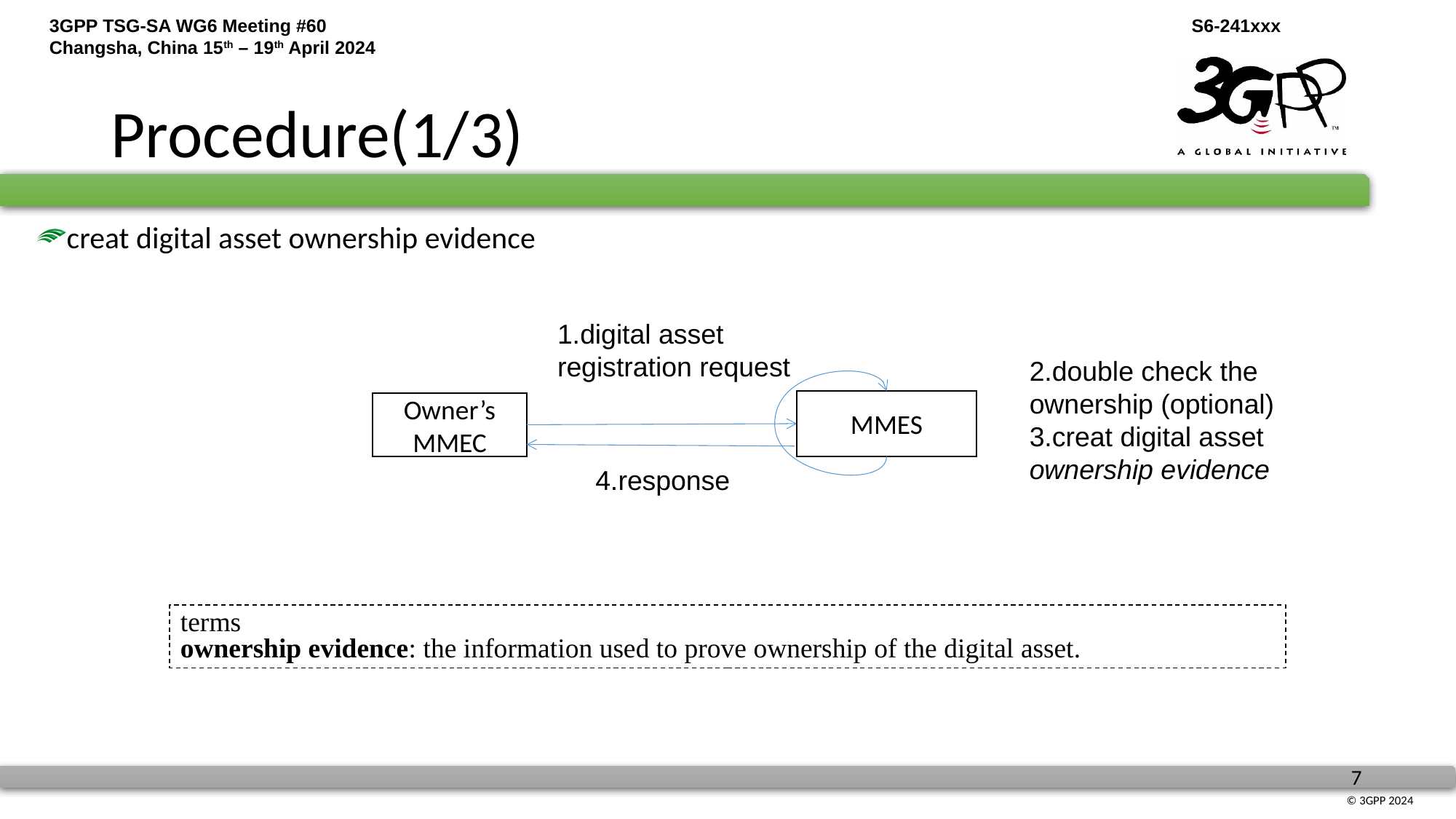

# Procedure(1/3)
creat digital asset ownership evidence

1.digital asset registration request
2.double check the ownership (optional)
3.creat digital asset ownership evidence
MMES
Owner’s MMEC
4.response
terms
ownership evidence: the information used to prove ownership of the digital asset.